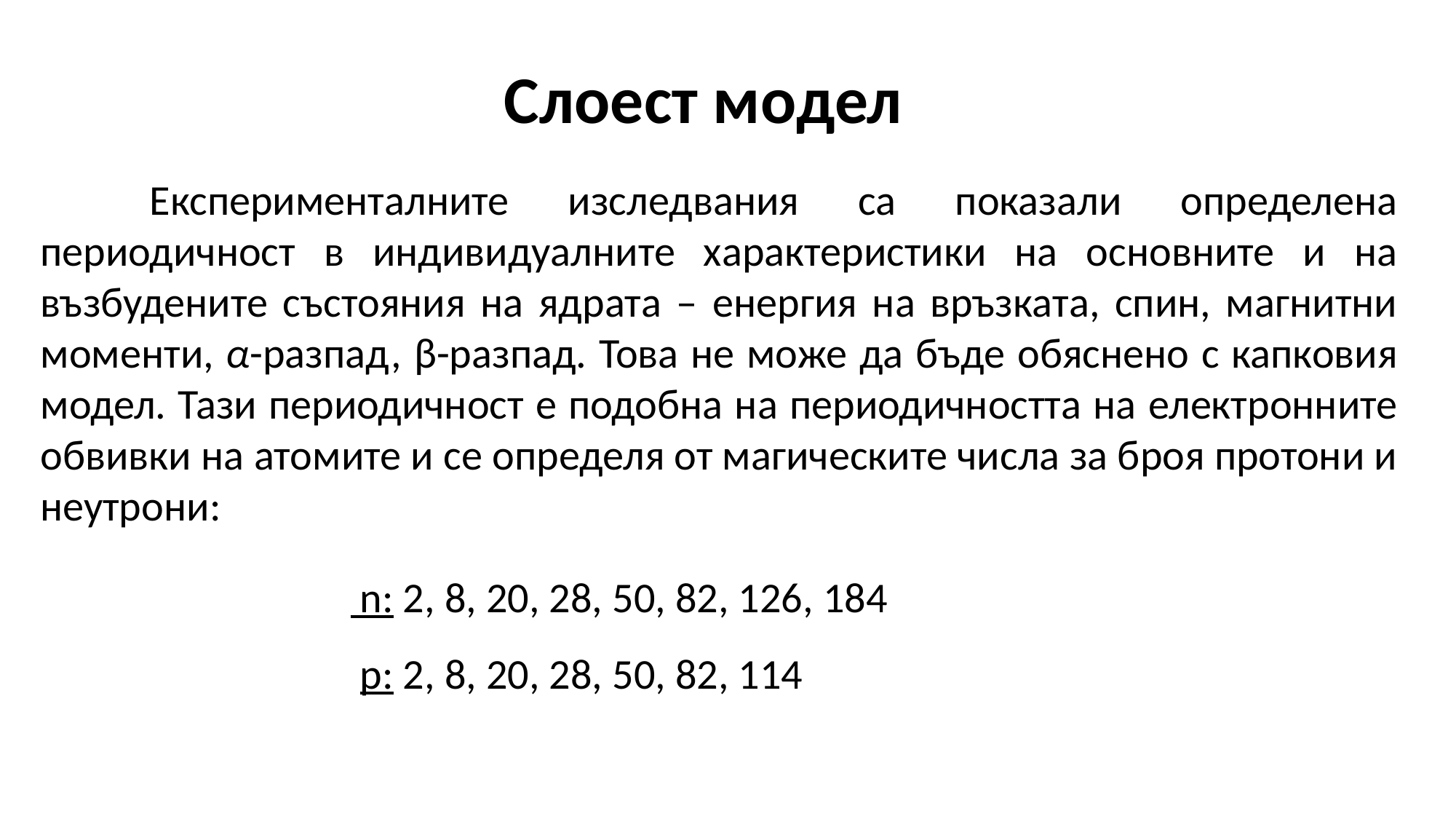

Слоест модел
	Експерименталните изследвания са показали определена периодичност в индивидуалните характеристики на основните и на възбудените състояния на ядрата – енергия на връзката, спин, магнитни моменти, α-разпад, β-разпад. Това не може да бъде обяснено с капковия модел. Тази периодичност е подобна на периодичността на електронните обвивки на атомите и се определя от магическите числа за броя протони и неутрони:
 n: 2, 8, 20, 28, 50, 82, 126, 184
 р: 2, 8, 20, 28, 50, 82, 114